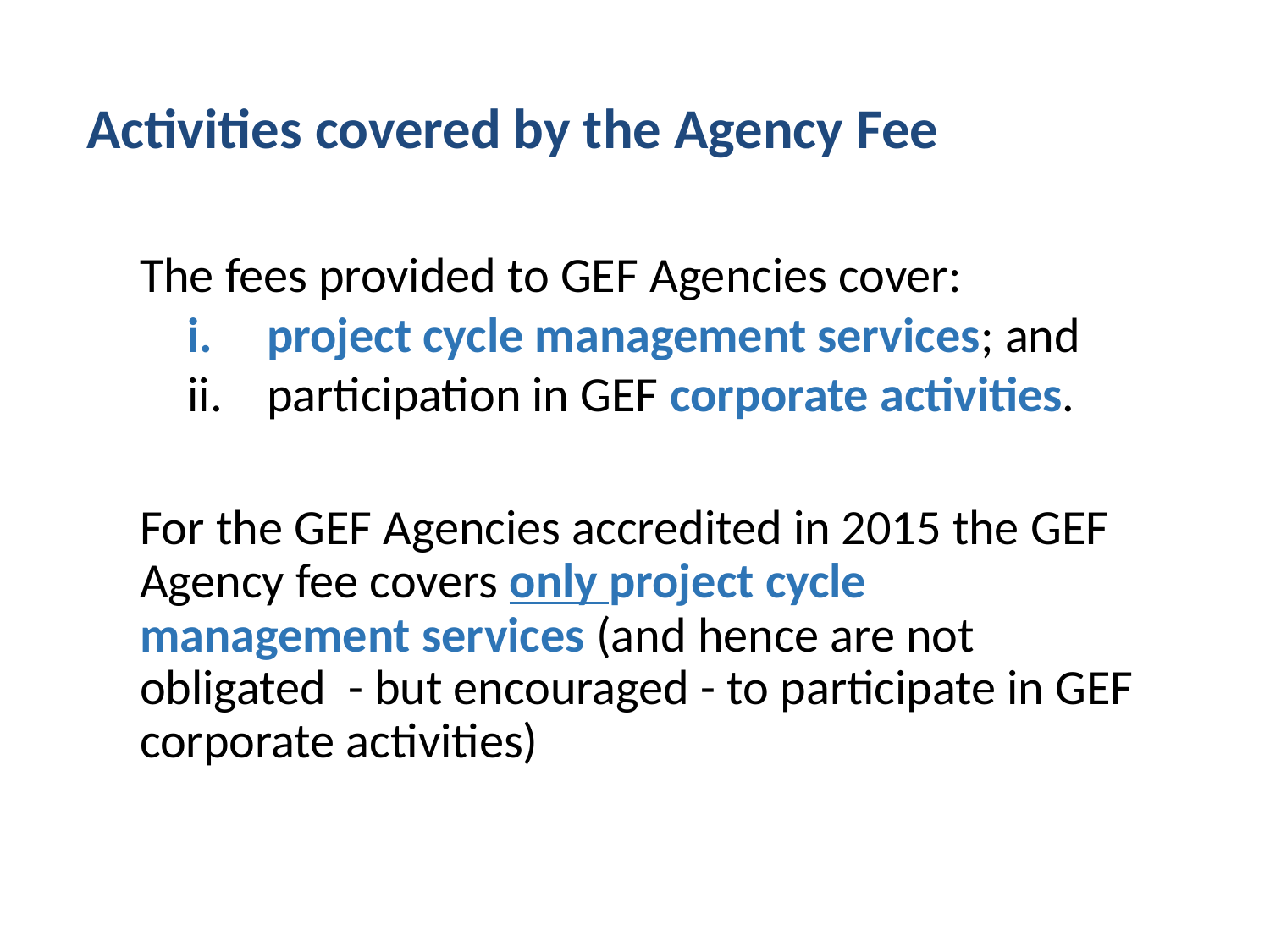

# Activities covered by the Agency Fee
The fees provided to GEF Agencies cover:
project cycle management services; and
participation in GEF corporate activities.

For the GEF Agencies accredited in 2015 the GEF Agency fee covers only project cycle management services (and hence are not obligated  - but encouraged - to participate in GEF corporate activities)